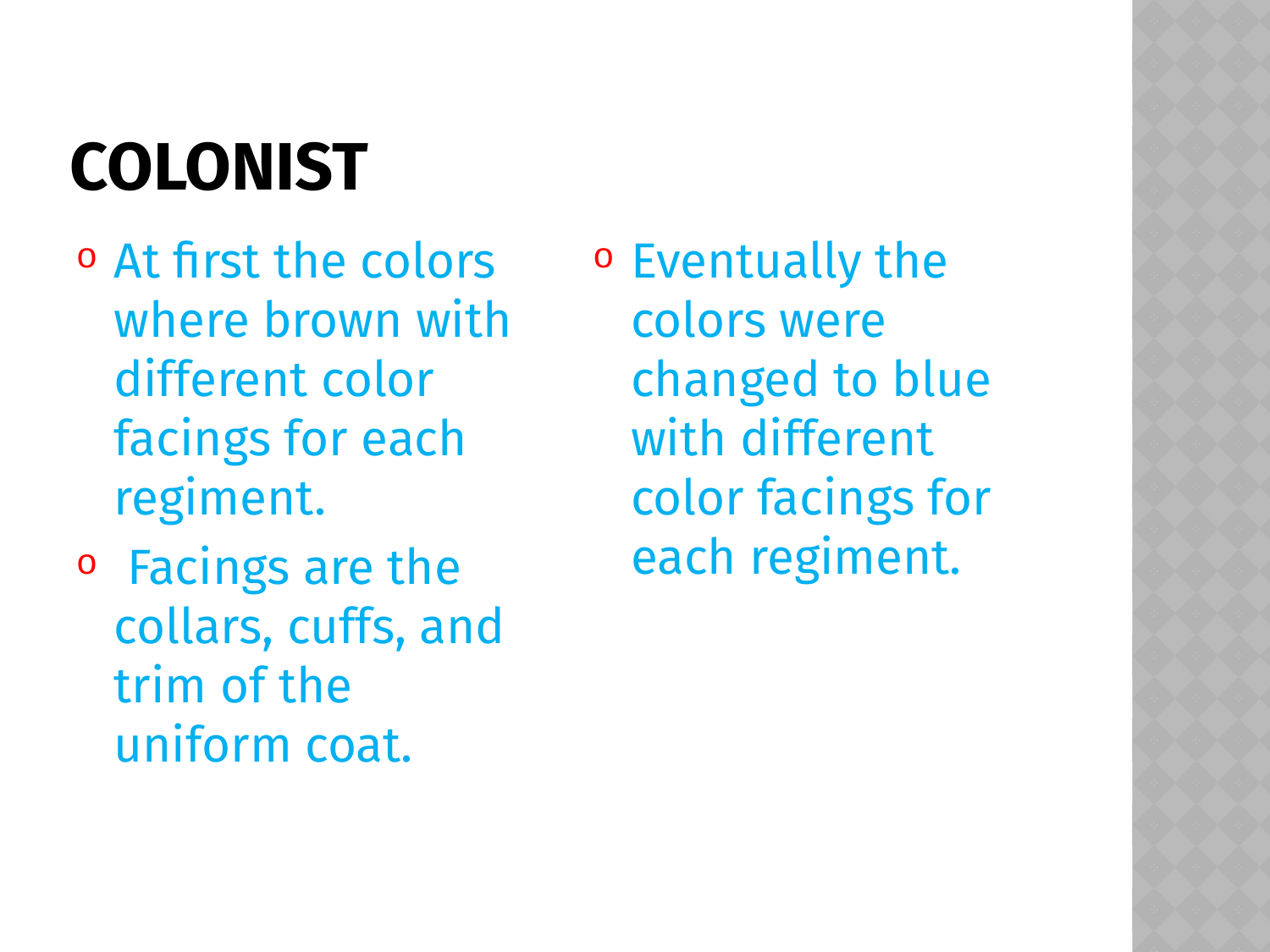

# colonist
At first the colors where brown with different color facings for each regiment.
 Facings are the collars, cuffs, and trim of the uniform coat.
Eventually the colors were changed to blue with different color facings for each regiment.